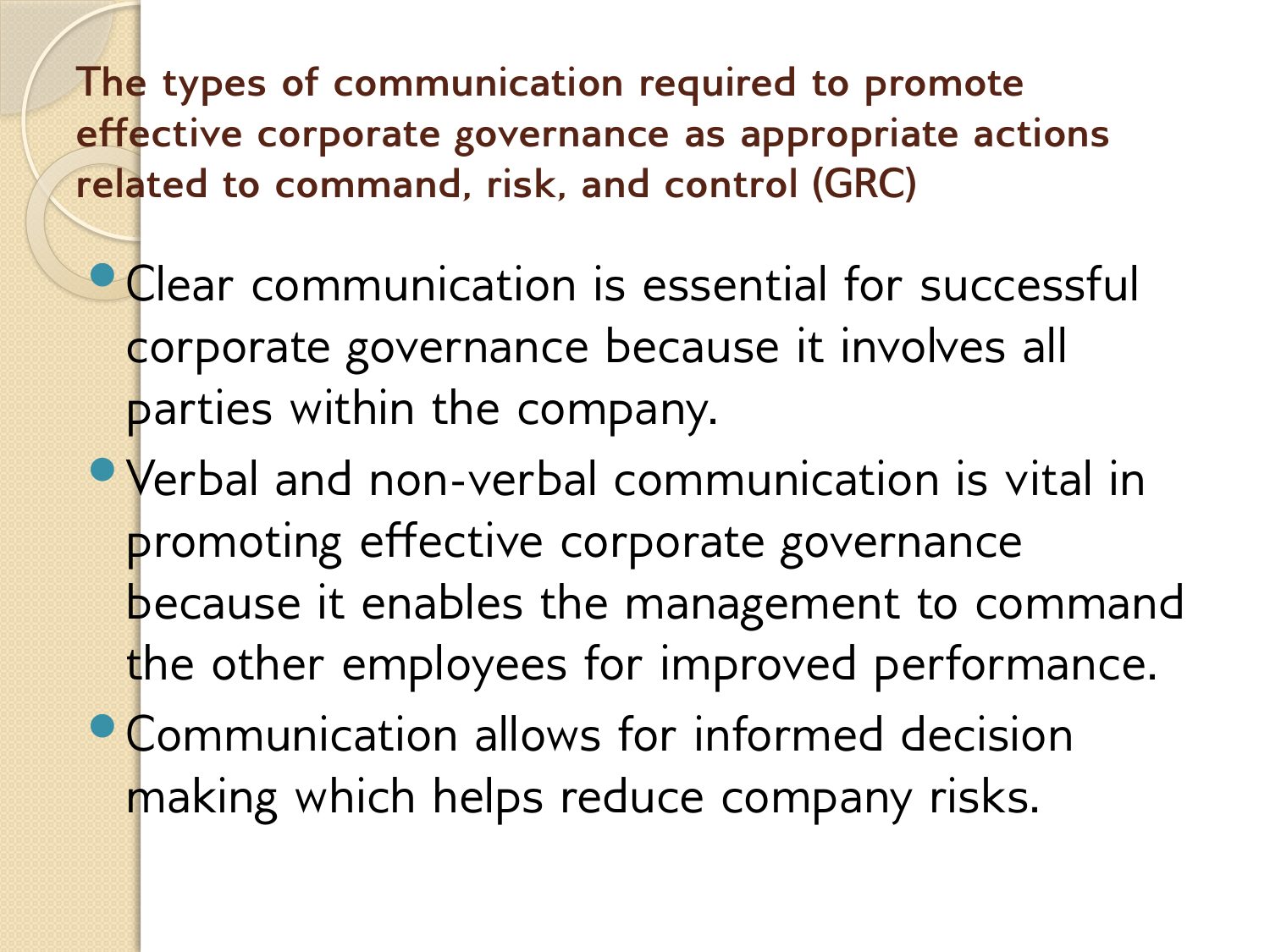

# The types of communication required to promote effective corporate governance as appropriate actions related to command, risk, and control (GRC)
Clear communication is essential for successful corporate governance because it involves all parties within the company.
Verbal and non-verbal communication is vital in promoting effective corporate governance because it enables the management to command the other employees for improved performance.
Communication allows for informed decision making which helps reduce company risks.